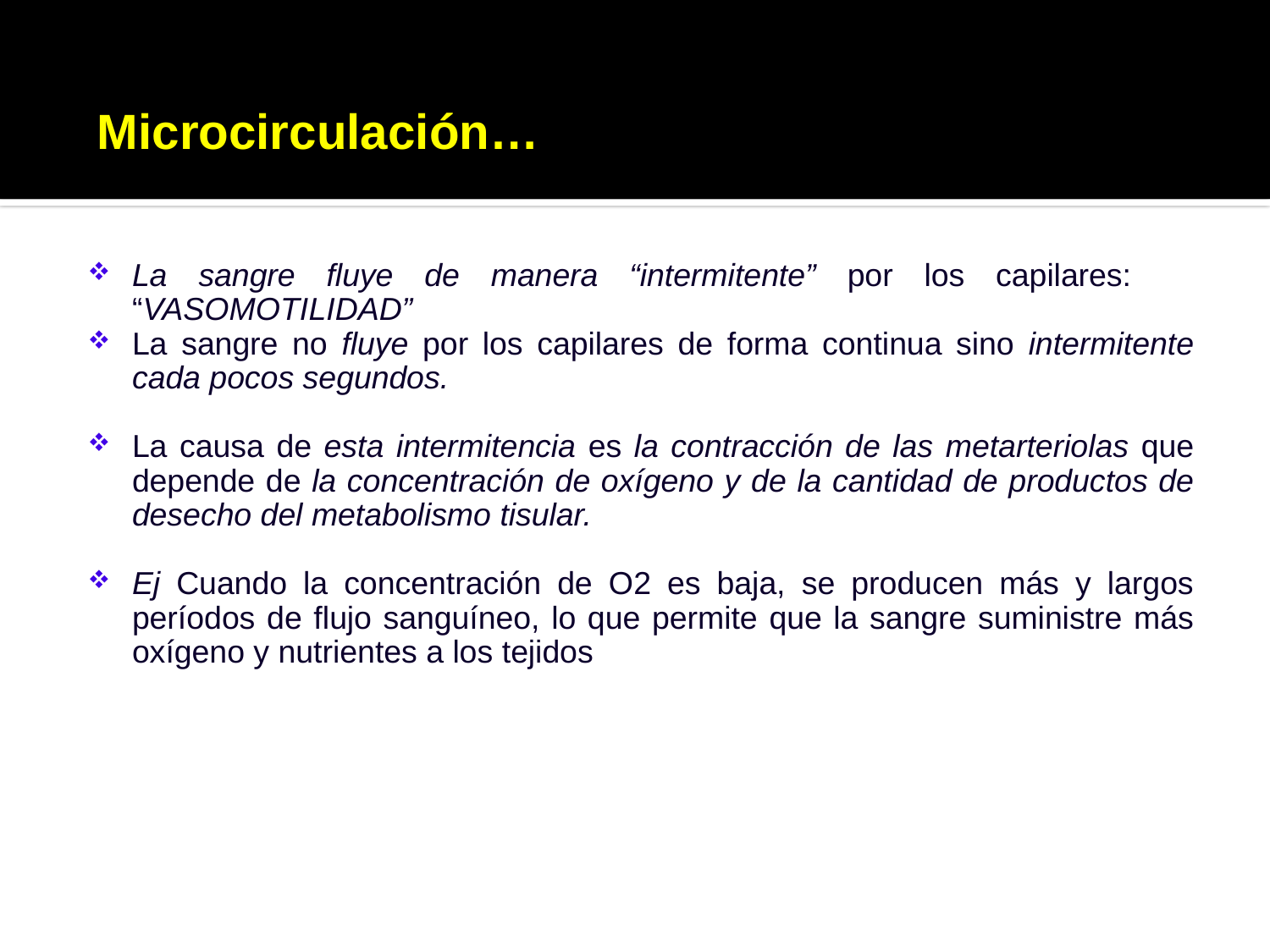

#
Microcirculación…
La sangre fluye de manera “intermitente” por los capilares:   “VASOMOTILIDAD”
La sangre no fluye por los capilares de forma continua sino intermitente cada pocos segundos.

La causa de esta intermitencia es la contracción de las metarteriolas que depende de la concentración de oxígeno y de la cantidad de productos de desecho del metabolismo tisular.

Ej Cuando la concentración de O2 es baja, se producen más y largos períodos de flujo sanguíneo, lo que permite que la sangre suministre más oxígeno y nutrientes a los tejidos